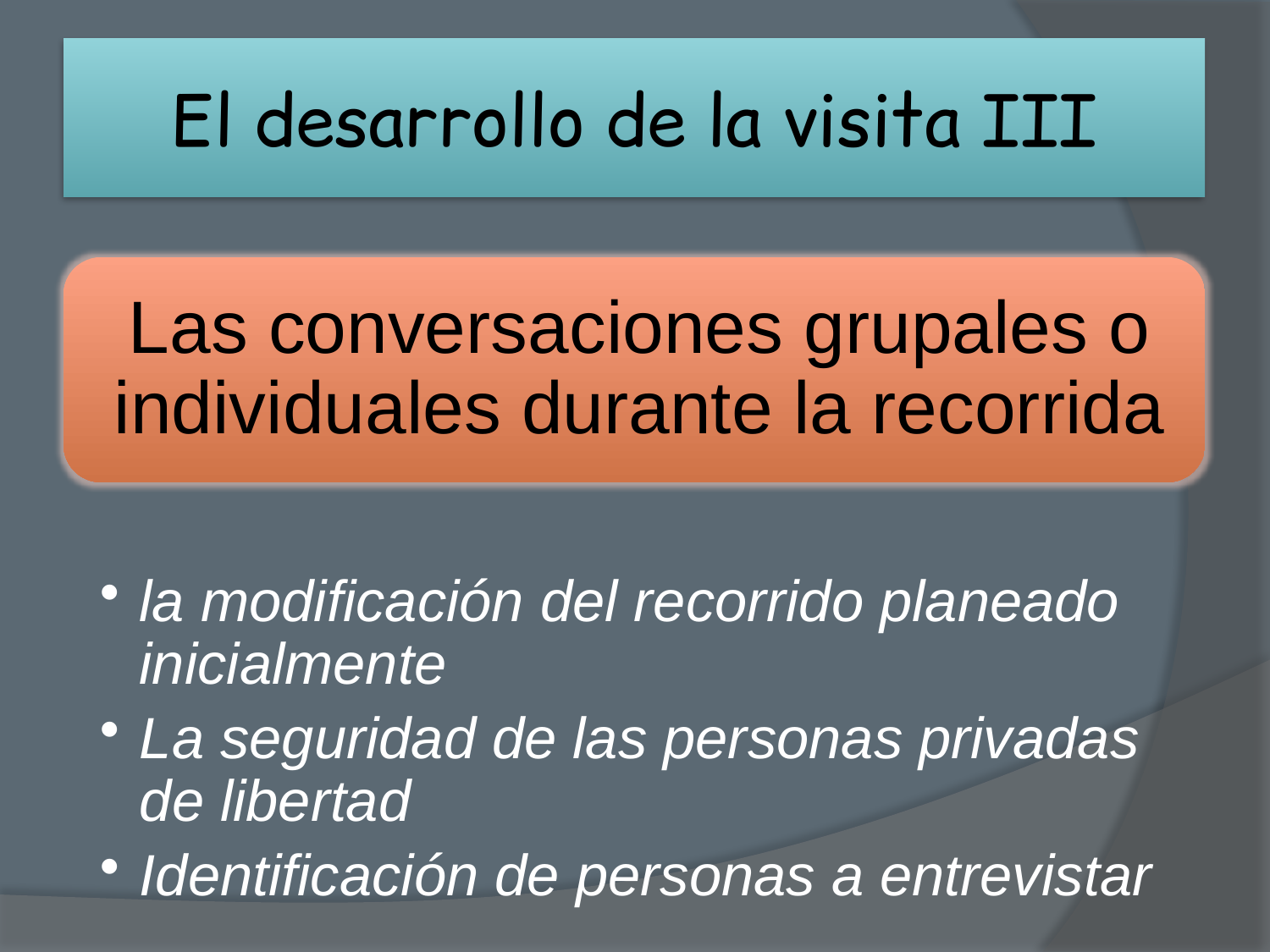

# El desarrollo de la visita III
Las conversaciones grupales o individuales durante la recorrida

la modificación del recorrido planeado inicialmente
La seguridad de las personas privadas de libertad
Identificación de personas a entrevistar